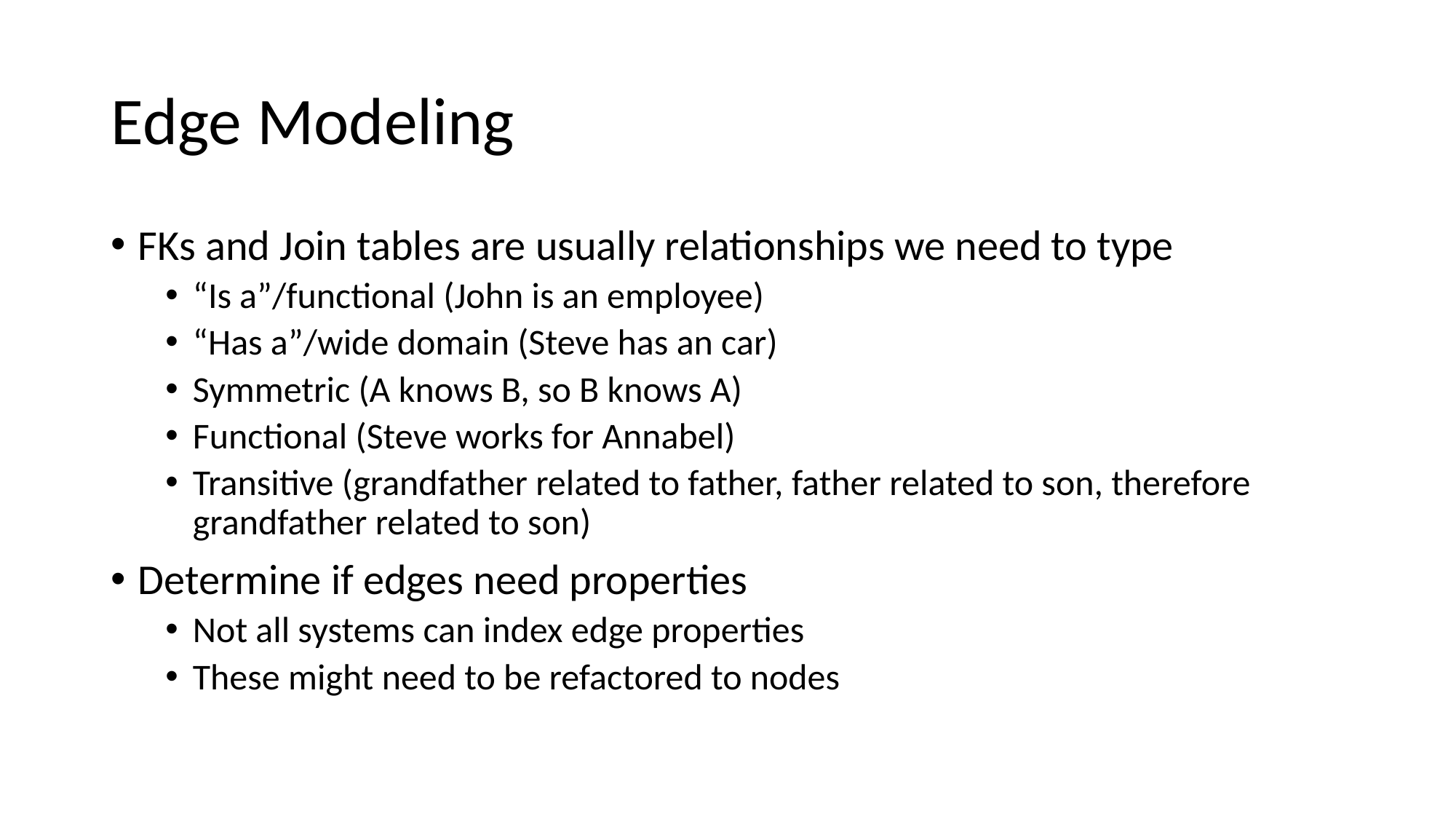

# Edge Modeling
FKs and Join tables are usually relationships we need to type
“Is a”/functional (John is an employee)
“Has a”/wide domain (Steve has an car)
Symmetric (A knows B, so B knows A)
Functional (Steve works for Annabel)
Transitive (grandfather related to father, father related to son, therefore grandfather related to son)
Determine if edges need properties
Not all systems can index edge properties
These might need to be refactored to nodes